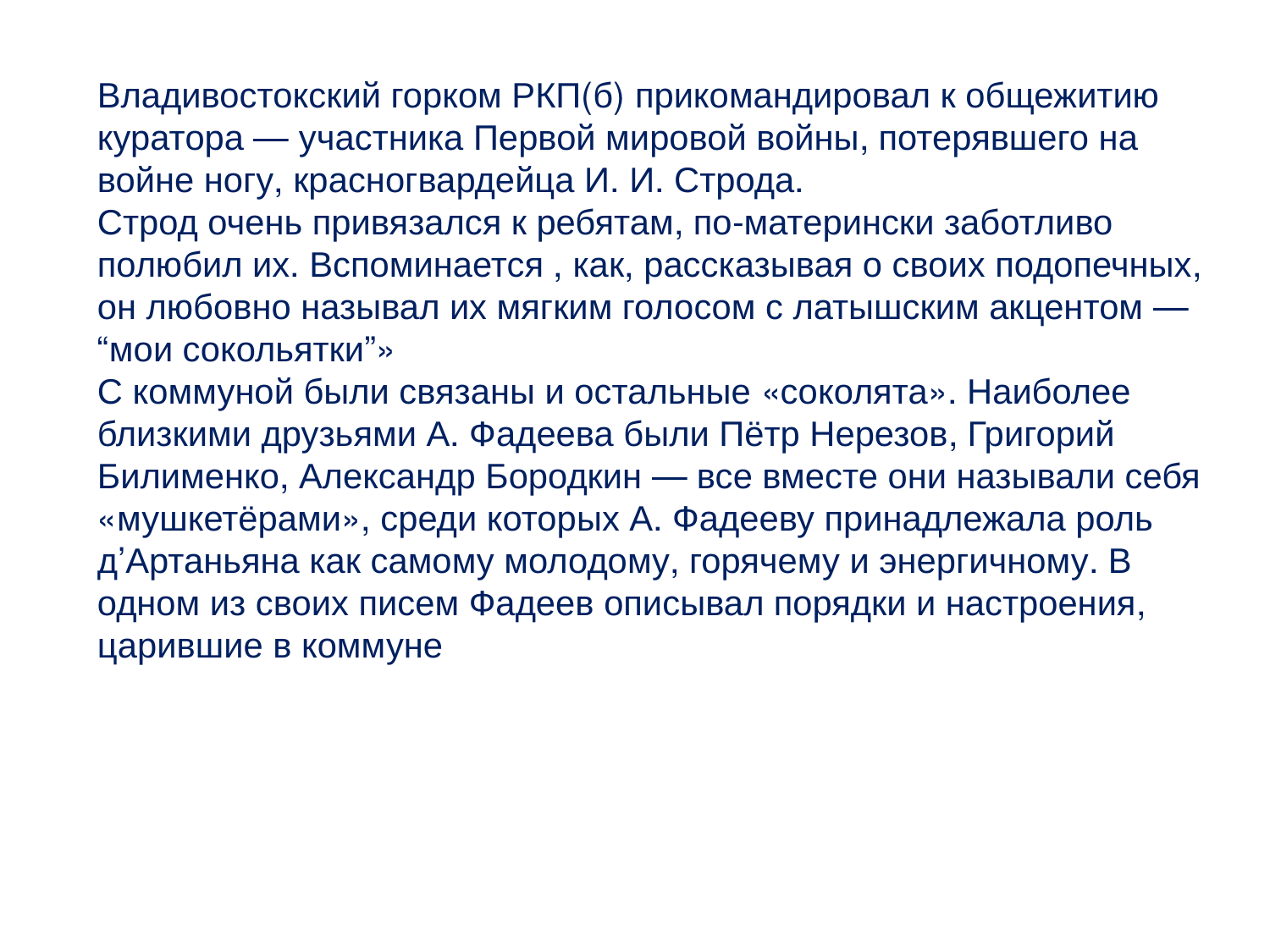

Владивостокский горком РКП(б) прикомандировал к общежитию куратора — участника Первой мировой войны, потерявшего на войне ногу, красногвардейца И. И. Строда.
Строд очень привязался к ребятам, по-матерински заботливо полюбил их. Вспоминается , как, рассказывая о своих подопечных, он любовно называл их мягким голосом с латышским акцентом — “мои сокольятки”»
С коммуной были связаны и остальные «соколята». Наиболее близкими друзьями А. Фадеева были Пётр Нерезов, Григорий Билименко, Александр Бородкин — все вместе они называли себя «мушкетёрами», среди которых А. Фадееву принадлежала роль д’Артаньяна как самому молодому, горячему и энергичному. В одном из своих писем Фадеев описывал порядки и настроения, царившие в коммуне